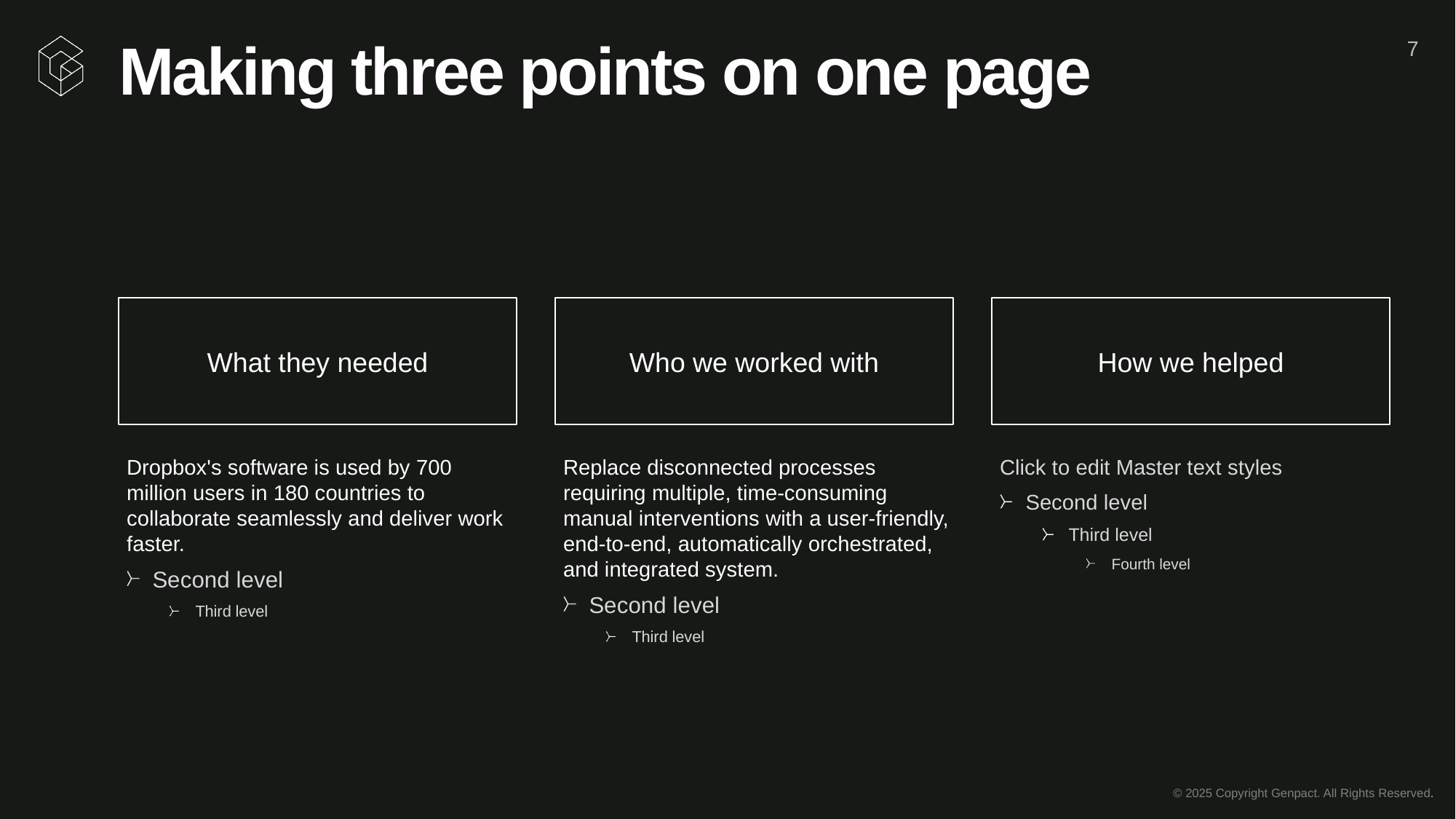

# Making three points on one page
What they needed
Who we worked with
How we helped
Dropbox's software is used by 700 million users in 180 countries to collaborate seamlessly and deliver work faster.
Second level
Third level

Replace disconnected processes requiring multiple, time-consuming manual interventions with a user-friendly, end-to-end, automatically orchestrated, and integrated system.
Second level
Third level

Click to edit Master text styles
Second level
Third level
Fourth level